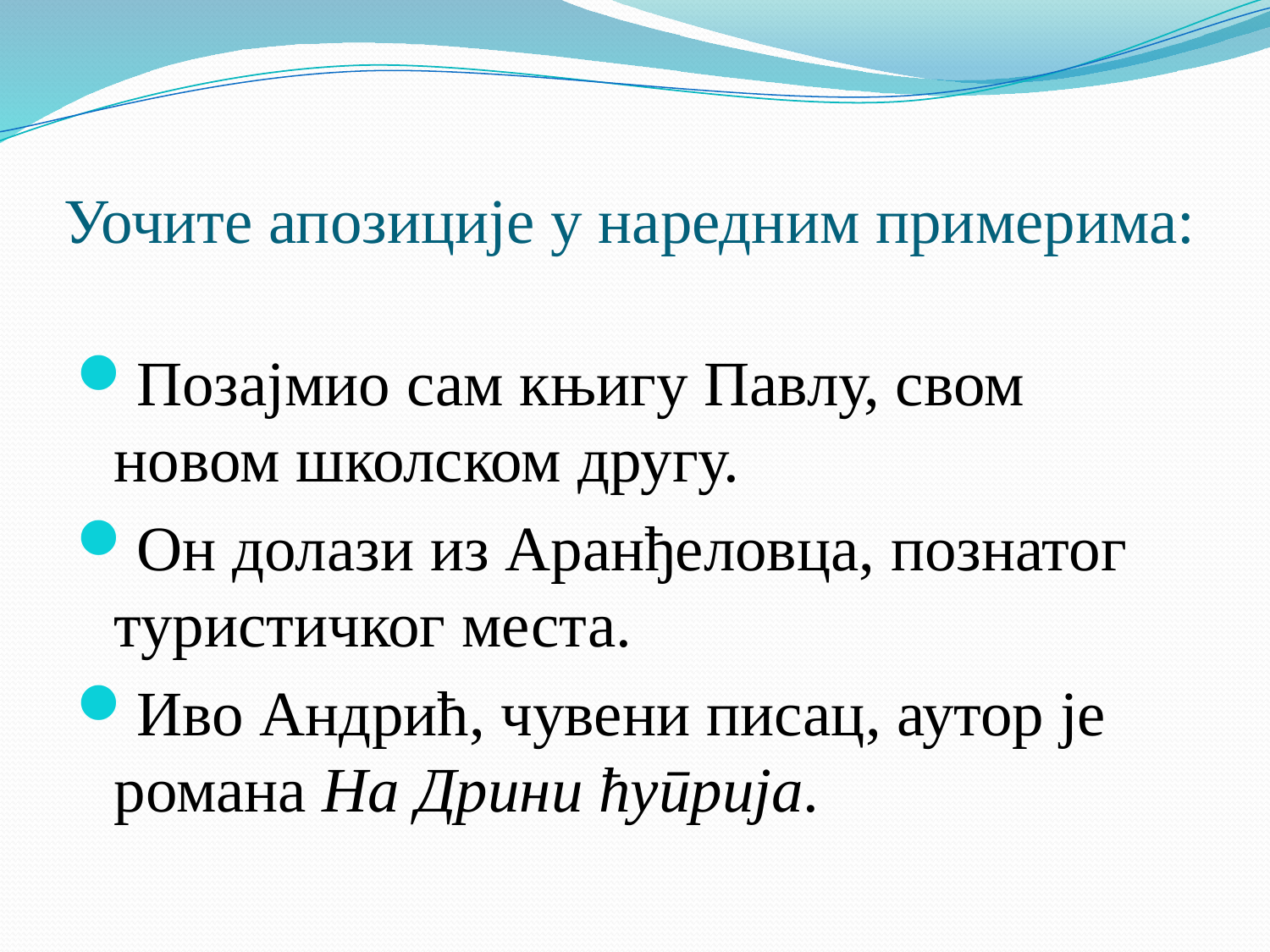

# Уочите апозиције у наредним примерима:

Позајмио сам књигу Павлу, свом новом школском другу.
Он долази из Аранђеловца, познатог туристичког места.
Иво Андрић, чувени писац, аутор је романа На Дрини ћуприја.